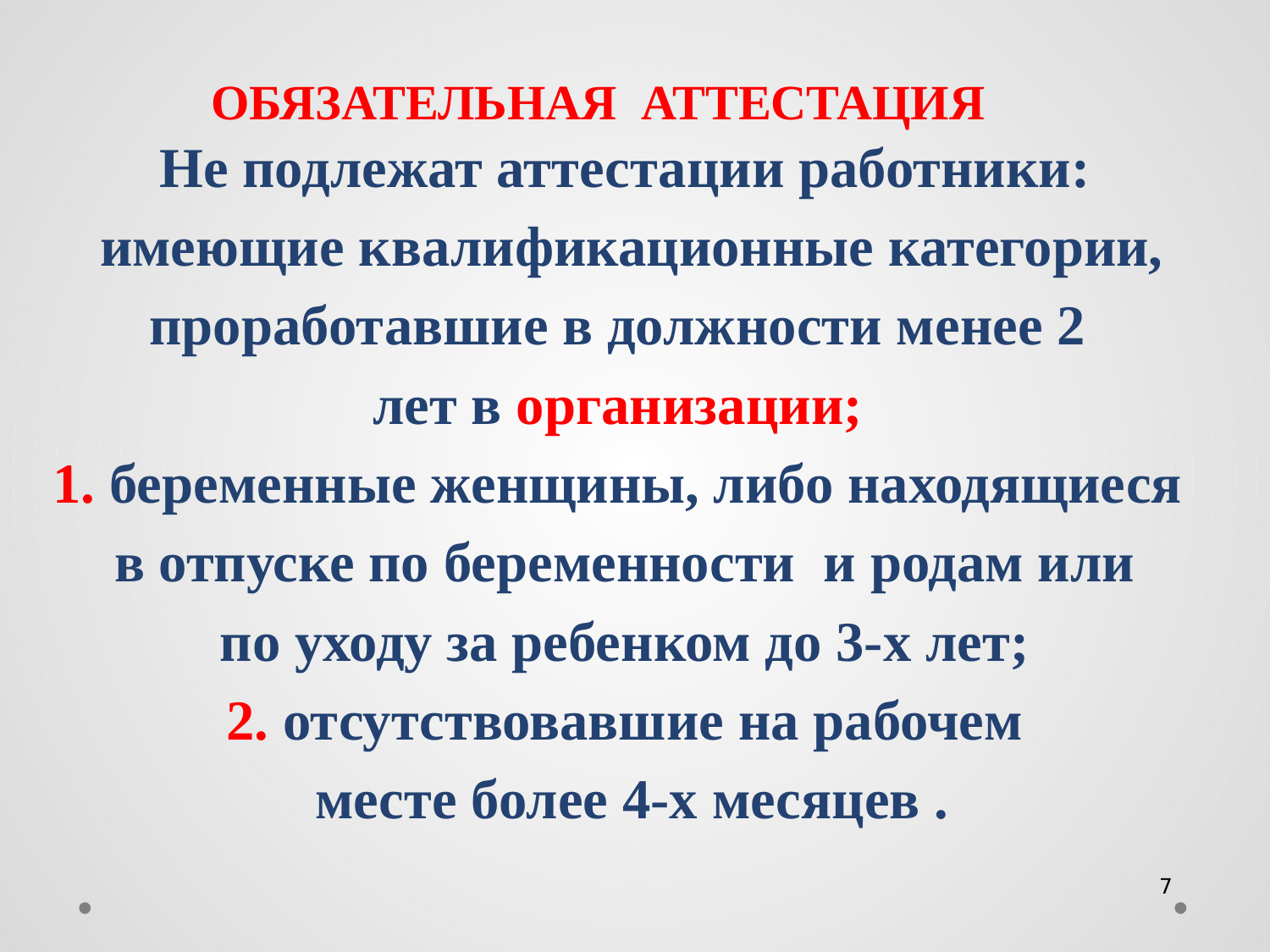

ОБЯЗАТЕЛЬНАЯ  АТТЕСТАЦИЯ

Не подлежат аттестации работники:
 имеющие квалификационные категории,
проработавшие в должности менее 2
лет в организации;
1. беременные женщины, либо находящиеся
в отпуске по беременности  и родам или
по уходу за ребенком до 3-х лет;
2. отсутствовавшие на рабочем
 месте более 4-х месяцев .

-
7